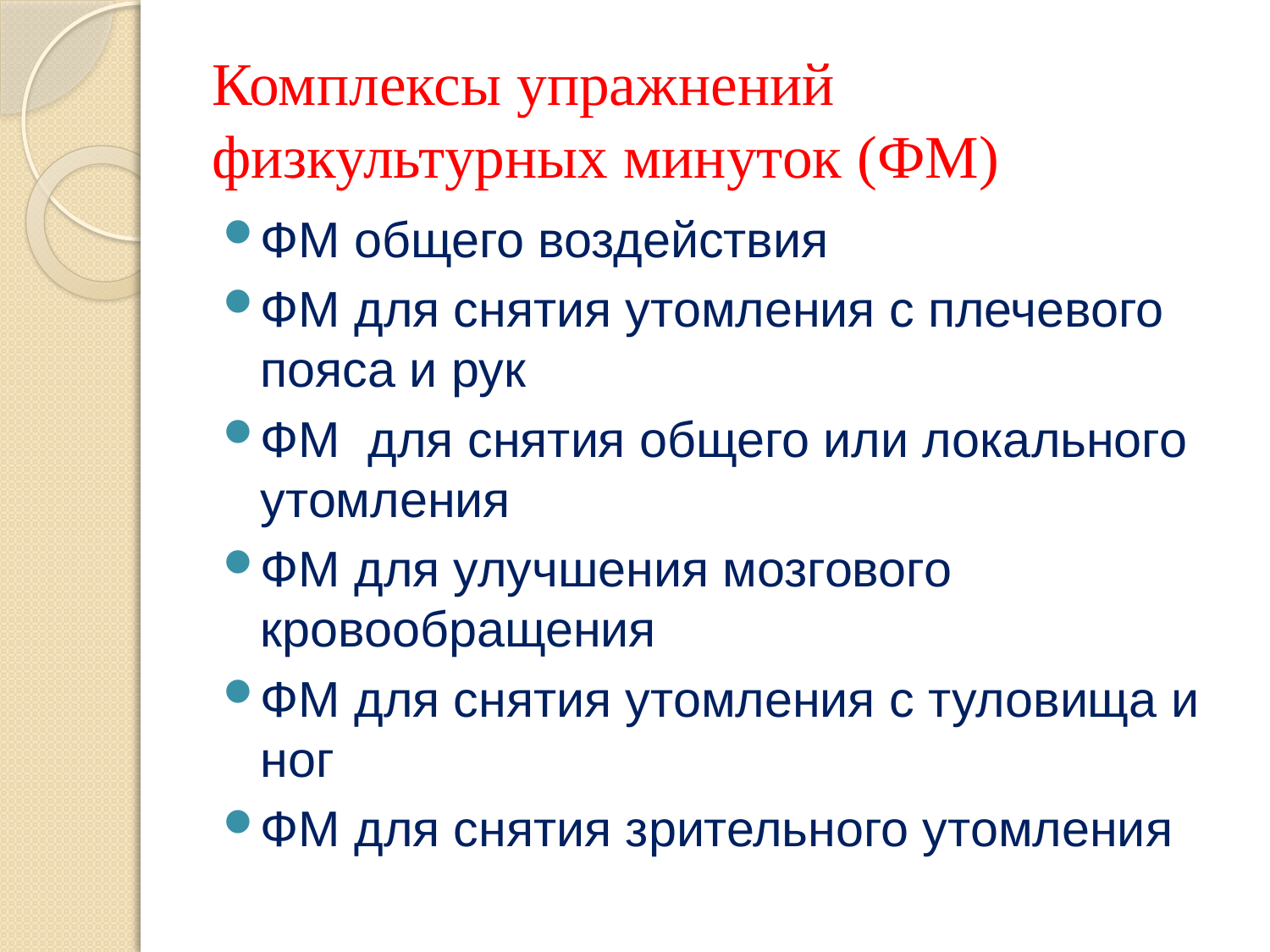

# Комплексы упражнений физкультурных минуток (ФМ)
ФМ общего воздействия
ФМ для снятия утомления с плечевого пояса и рук
ФМ  для снятия общего или локального утомления
ФМ для улучшения мозгового кровообращения
ФМ для снятия утомления с туловища и ног
ФМ для снятия зрительного утомления